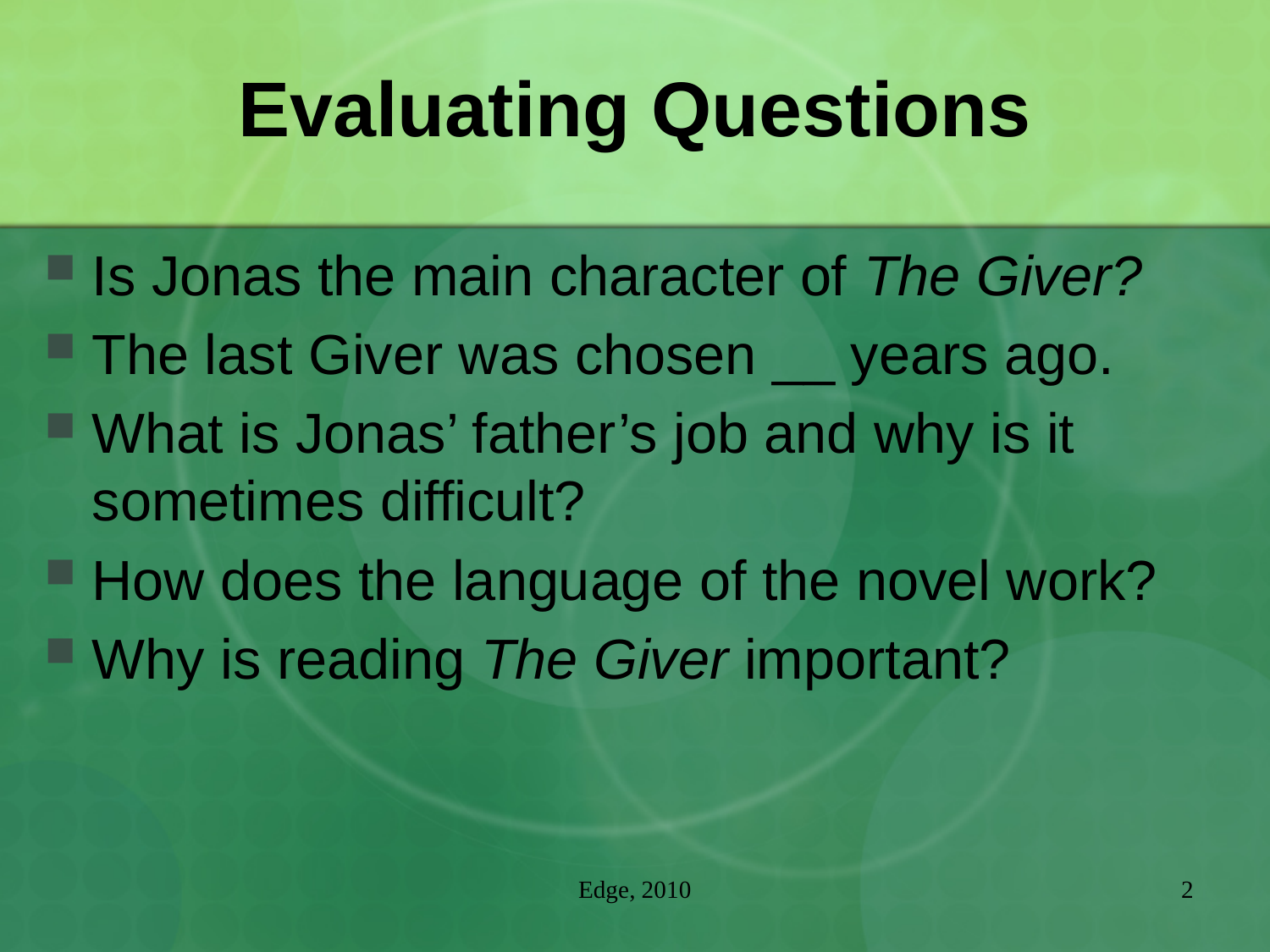

# Evaluating Questions
Is Jonas the main character of The Giver?
The last Giver was chosen __ years ago.
What is Jonas’ father’s job and why is it sometimes difficult?
How does the language of the novel work?
Why is reading The Giver important?

Edge, 2010
2